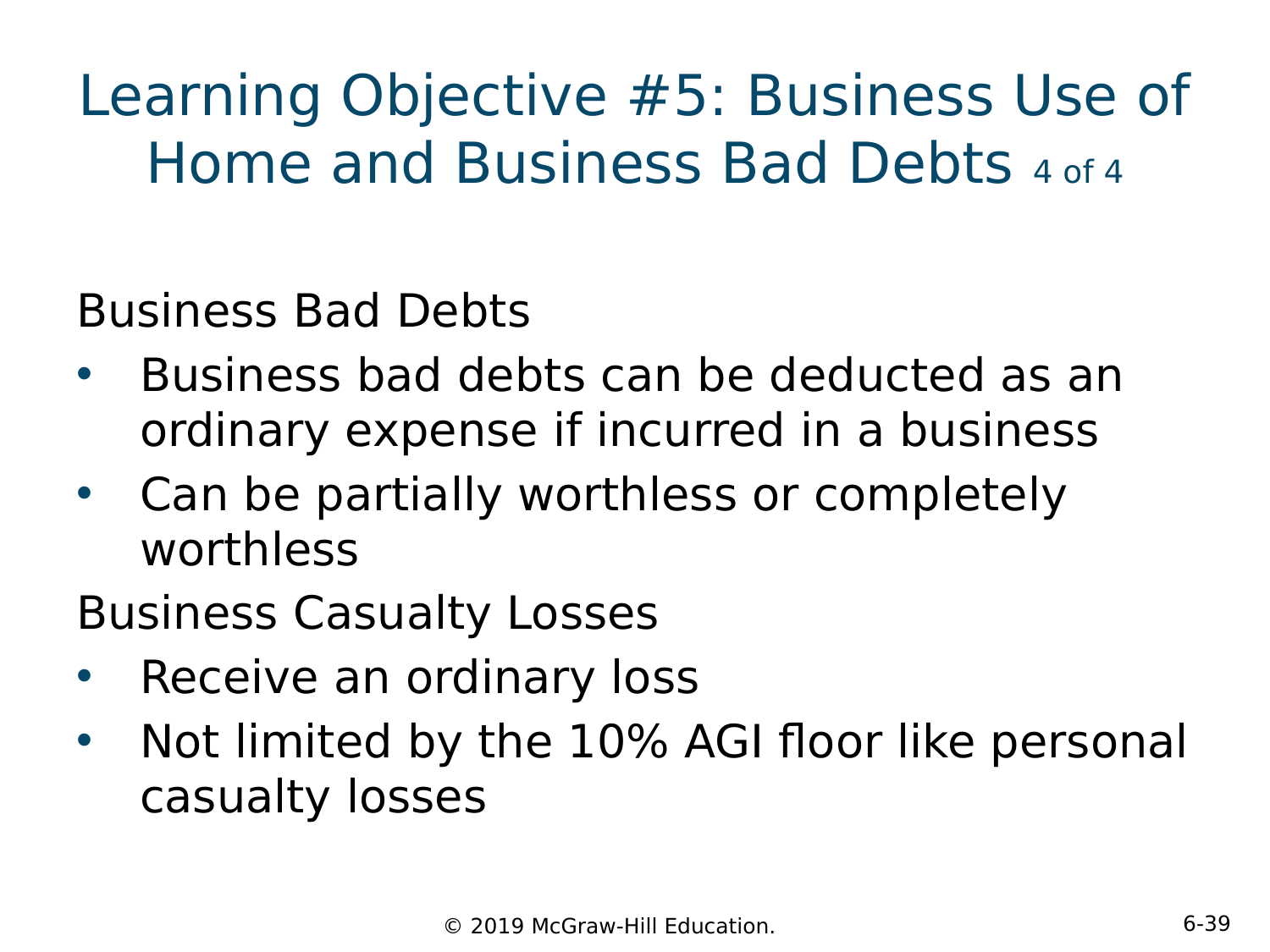

# Learning Objective #5: Business Use of Home and Business Bad Debts 4 of 4
Business Bad Debts
Business bad debts can be deducted as an ordinary expense if incurred in a business
Can be partially worthless or completely worthless
Business Casualty Losses
Receive an ordinary loss
Not limited by the 10% AGI floor like personal casualty losses